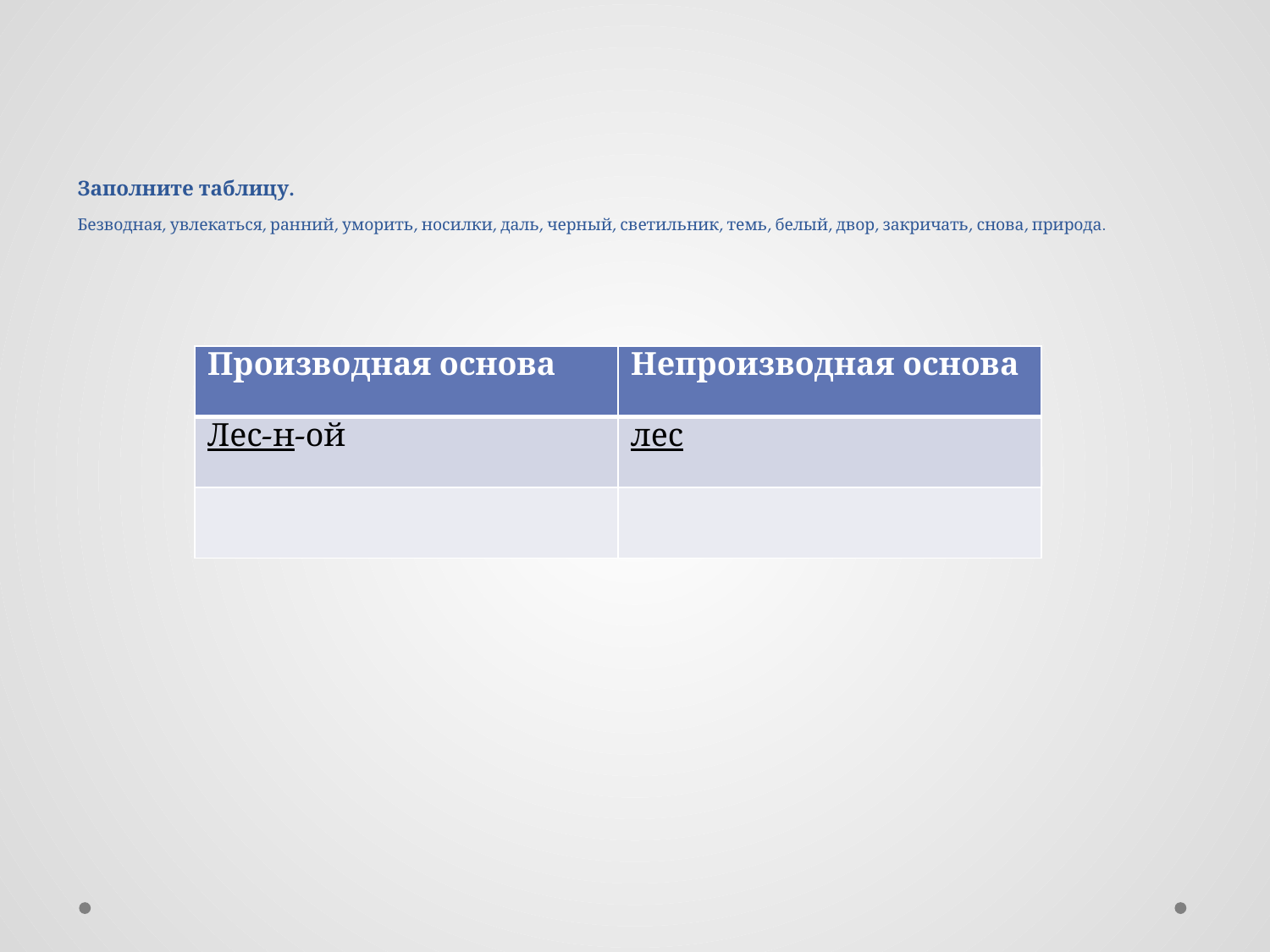

# Заполните таблицу. Безводная, увлекаться, ранний, уморить, носилки, даль, черный, светильник, темь, белый, двор, закричать, снова, природа.
| Производная основа | Непроизводная основа |
| --- | --- |
| Лес-н-ой | лес |
|  |  |